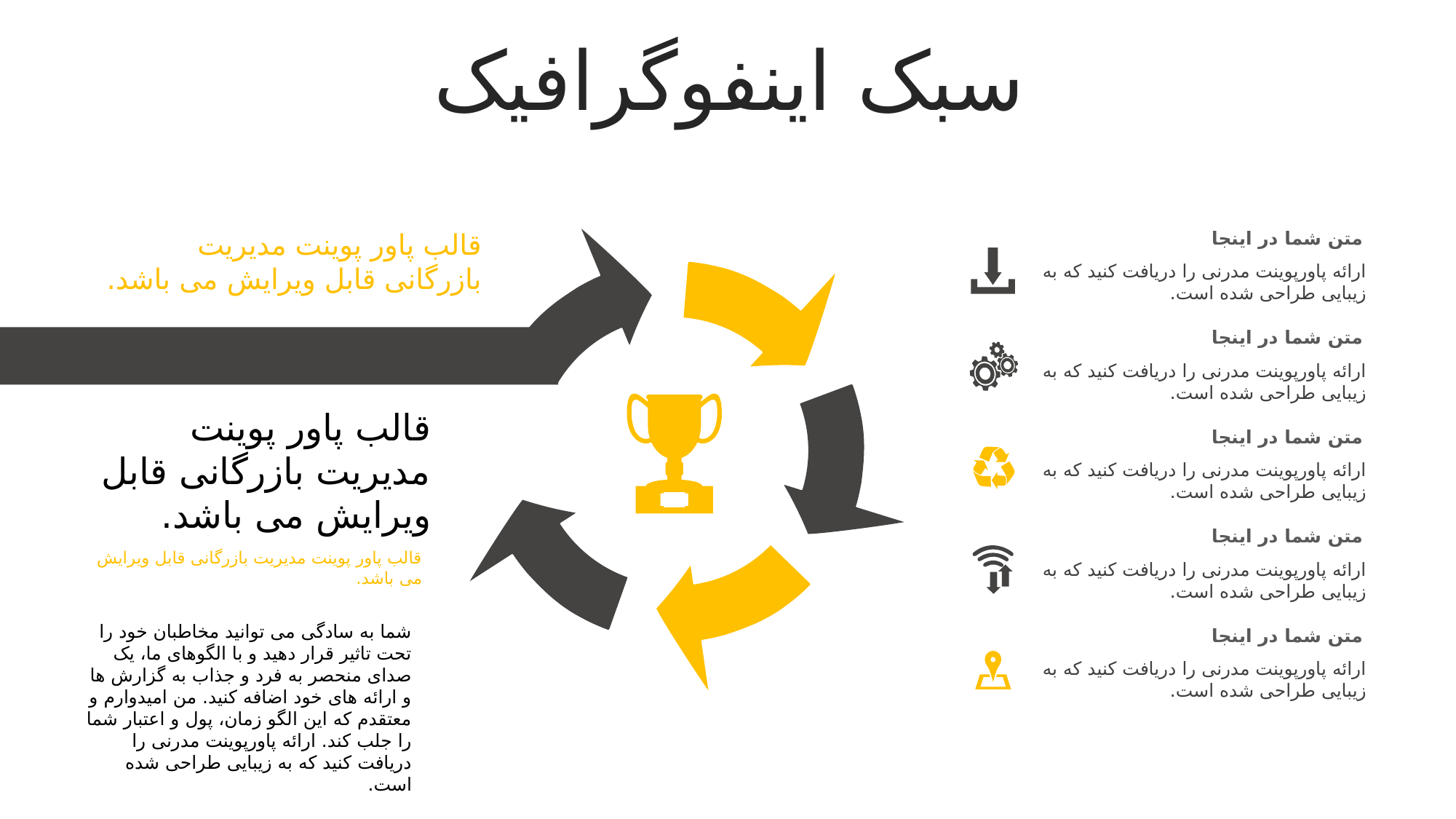

سبک اینفوگرافیک
قالب پاور پوینت مدیریت بازرگانی قابل ویرایش می باشد.
متن شما در اینجا
ارائه پاورپوینت مدرنی را دریافت کنید که به زیبایی طراحی شده است.

متن شما در اینجا
ارائه پاورپوینت مدرنی را دریافت کنید که به زیبایی طراحی شده است.

قالب پاور پوینت مدیریت بازرگانی قابل ویرایش می باشد.
متن شما در اینجا
ارائه پاورپوینت مدرنی را دریافت کنید که به زیبایی طراحی شده است.

متن شما در اینجا
ارائه پاورپوینت مدرنی را دریافت کنید که به زیبایی طراحی شده است.

قالب پاور پوینت مدیریت بازرگانی قابل ویرایش می باشد.
شما به سادگی می توانید مخاطبان خود را تحت تاثیر قرار دهید و با الگوهای ما، یک صدای منحصر به فرد و جذاب به گزارش ها و ارائه های خود اضافه کنید. من امیدوارم و معتقدم که این الگو زمان، پول و اعتبار شما را جلب کند. ارائه پاورپوینت مدرنی را دریافت کنید که به زیبایی طراحی شده است.
متن شما در اینجا
ارائه پاورپوینت مدرنی را دریافت کنید که به زیبایی طراحی شده است.